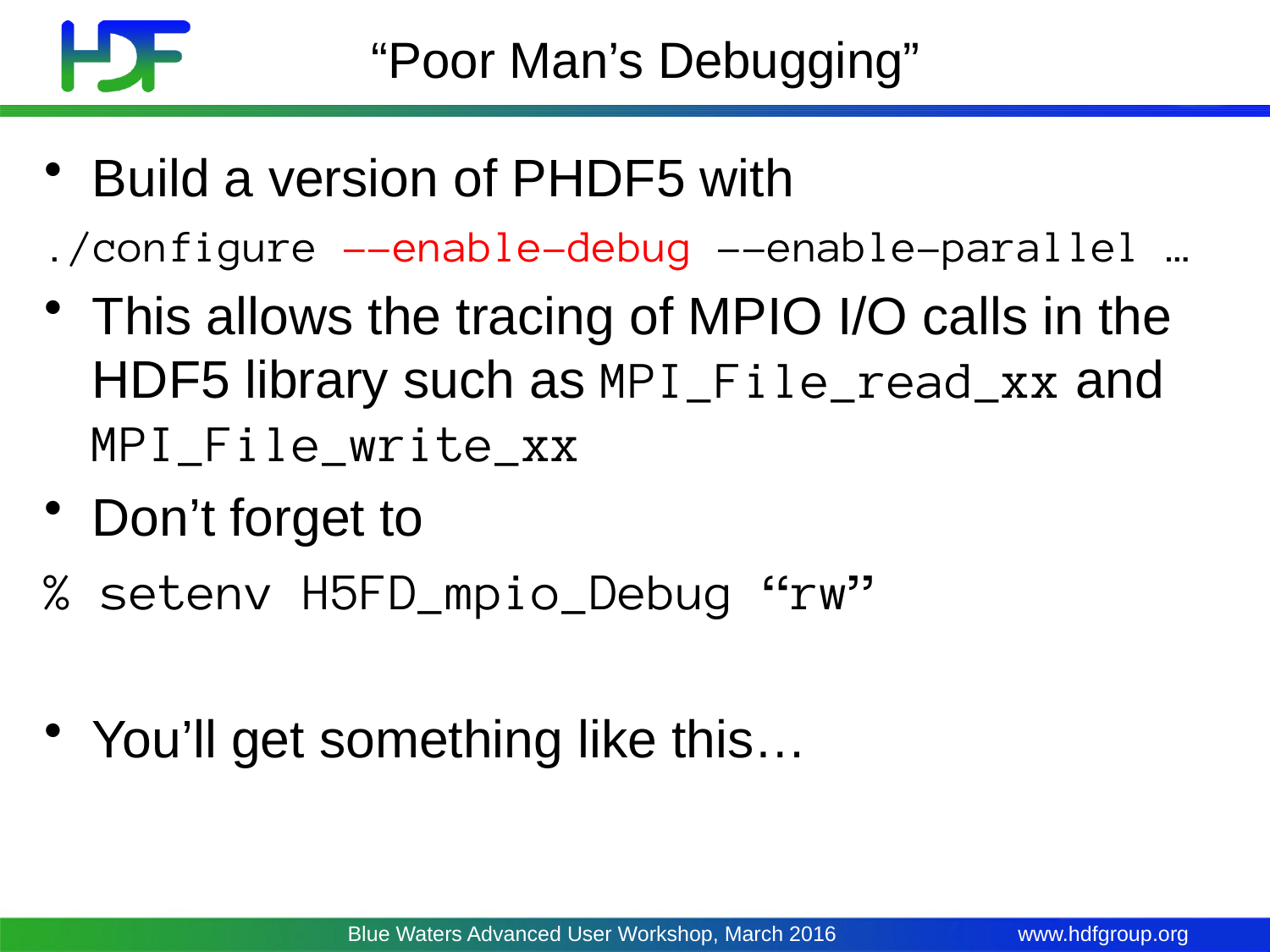

# “Poor Man’s Debugging”
Build a version of PHDF5 with
./configure --enable-debug --enable-parallel …
This allows the tracing of MPIO I/O calls in the HDF5 library such as MPI_File_read_xx and MPI_File_write_xx
Don’t forget to
% setenv H5FD_mpio_Debug “rw”

You’ll get something like this…
Blue Waters Advanced User Workshop, March 2016